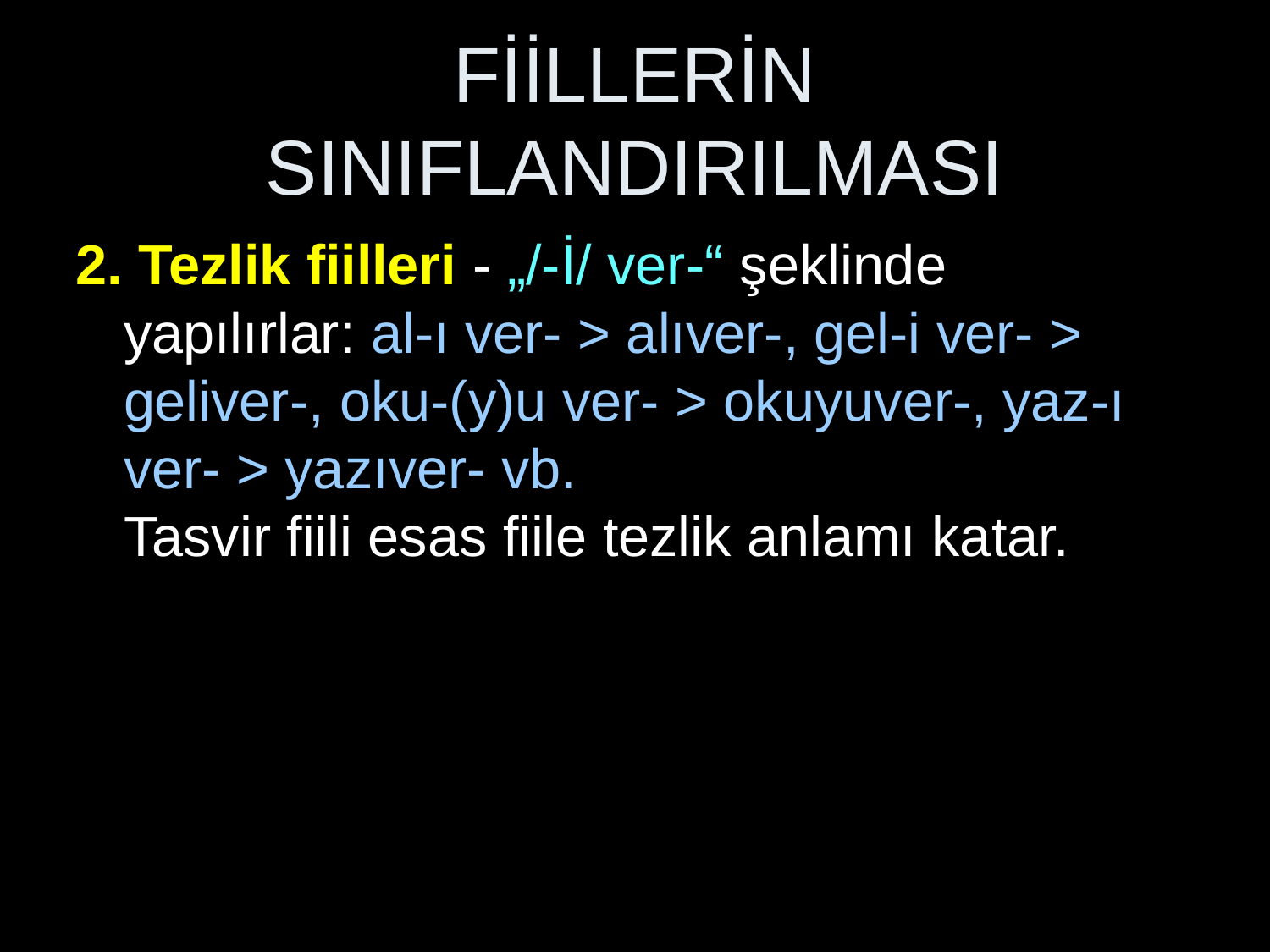

# FİİLLERİN SINIFLANDIRILMASI
2. Tezlik fiilleri - „/-İ/ ver-“ şeklinde yapılırlar: al-ı ver- > alıver-, gel-i ver- > geliver-, oku-(y)u ver- > okuyuver-, yaz-ı ver- > yazıver- vb.
Tasvir fiili esas fiile tezlik anlamı katar.